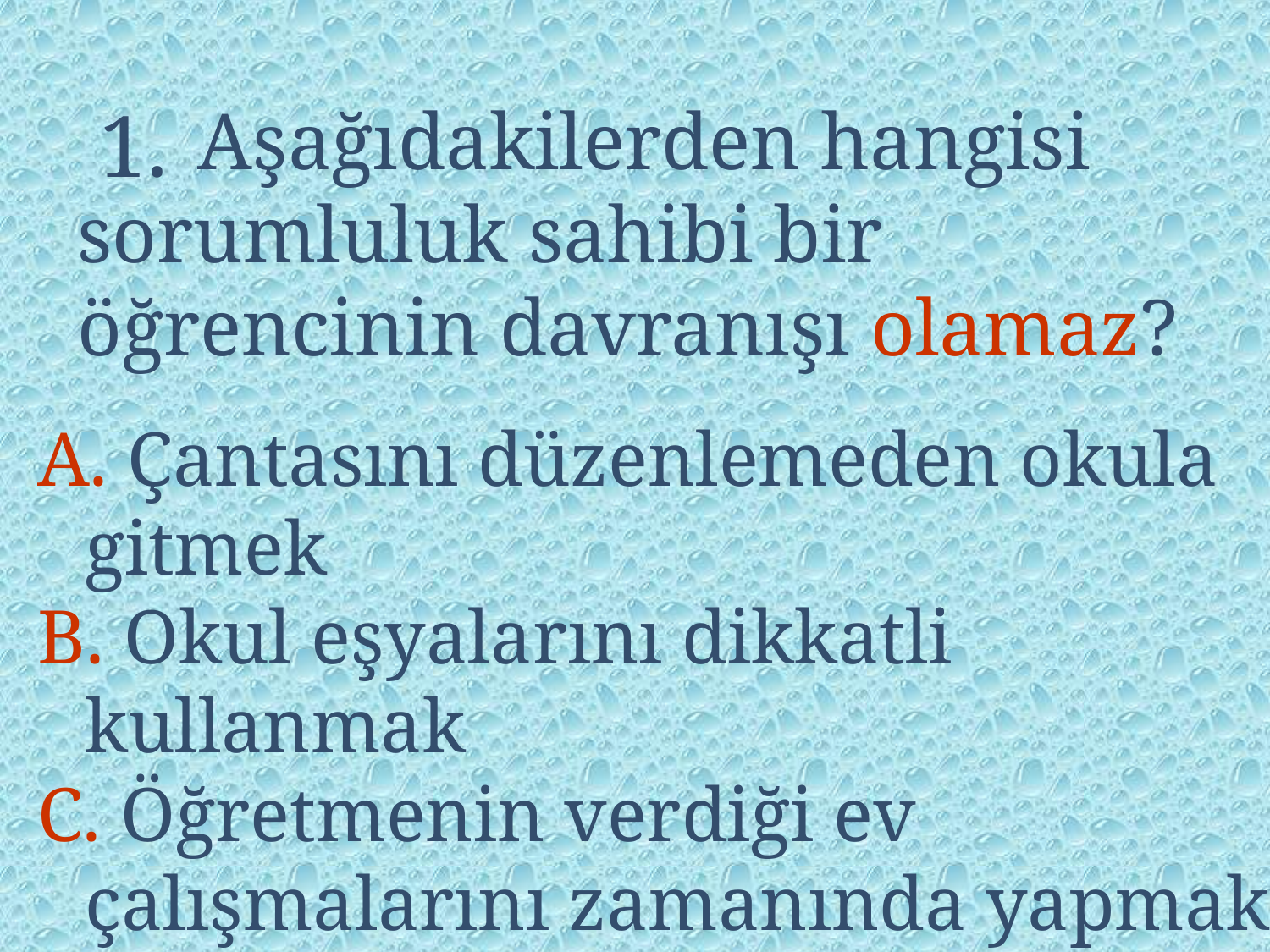

Aşağıdakilerden hangisi sorumluluk sahibi bir öğrencinin davranışı olamaz?
 1.
A. Çantasını düzenlemeden okula gitmek
B. Okul eşyalarını dikkatli kullanmak
C. Öğretmenin verdiği ev çalışmalarını zamanında yapmak